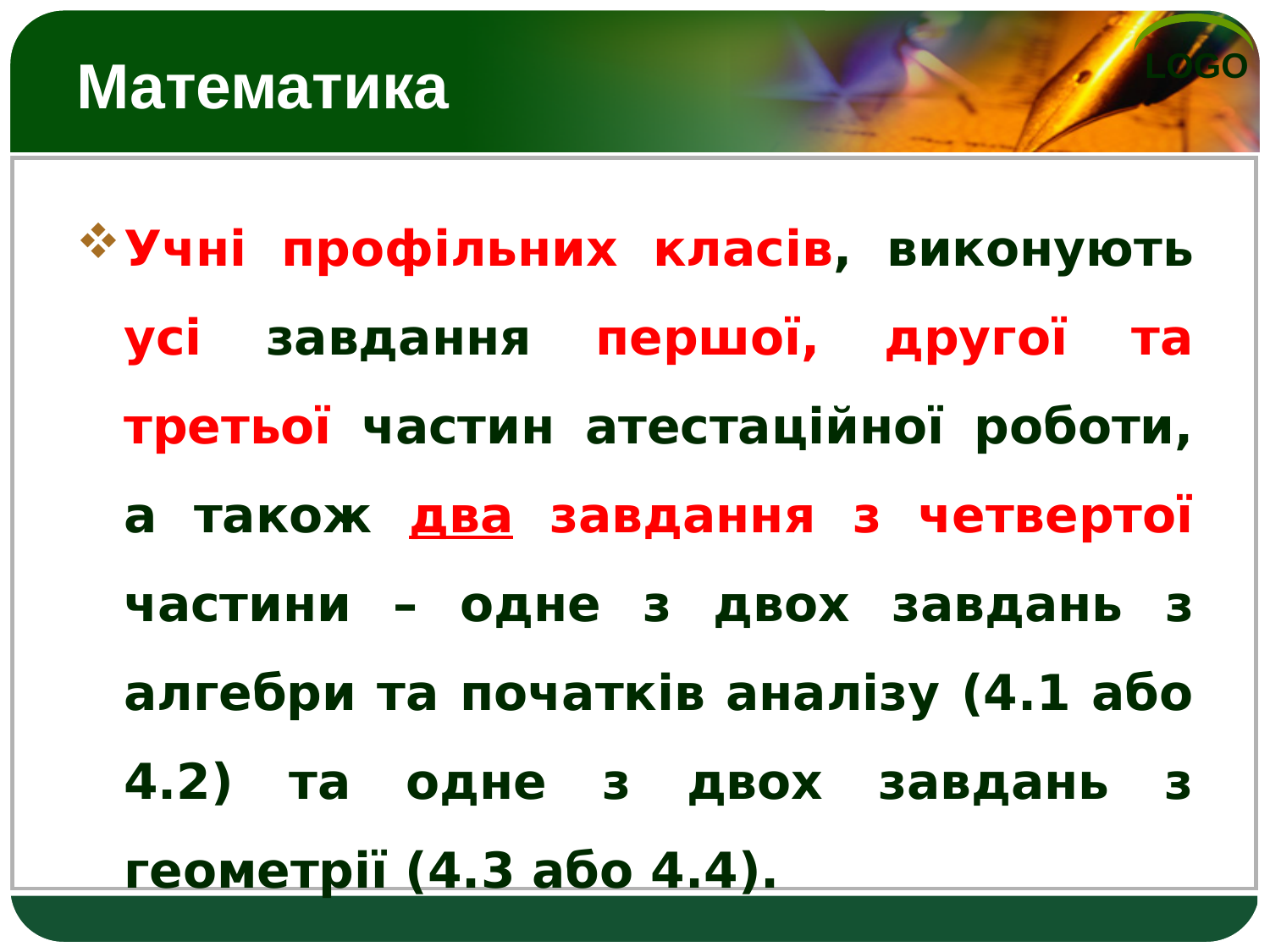

# Математика
Учні профільних класів, виконують усі завдання першої, другої та третьої частин атестаційної роботи, а також два завдання з четвертої частини – одне з двох завдань з алгебри та початків аналізу (4.1 або 4.2) та одне з двох завдань з геометрії (4.3 або 4.4).